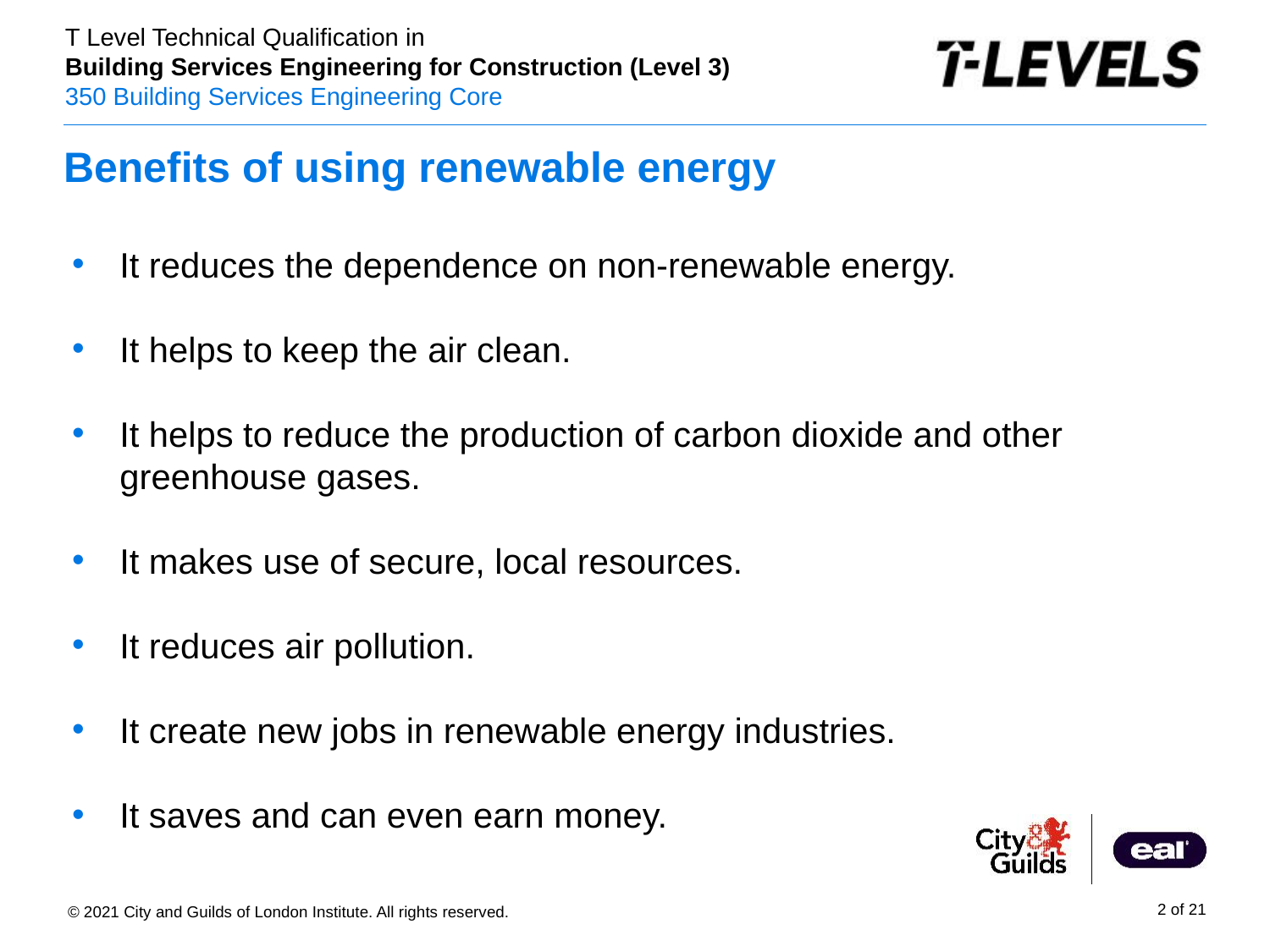

# Benefits of using renewable energy
It reduces the dependence on non-renewable energy.

It helps to keep the air clean.

It helps to reduce the production of carbon dioxide and other greenhouse gases.

It makes use of secure, local resources.

It reduces air pollution.

It create new jobs in renewable energy industries.

It saves and can even earn money.